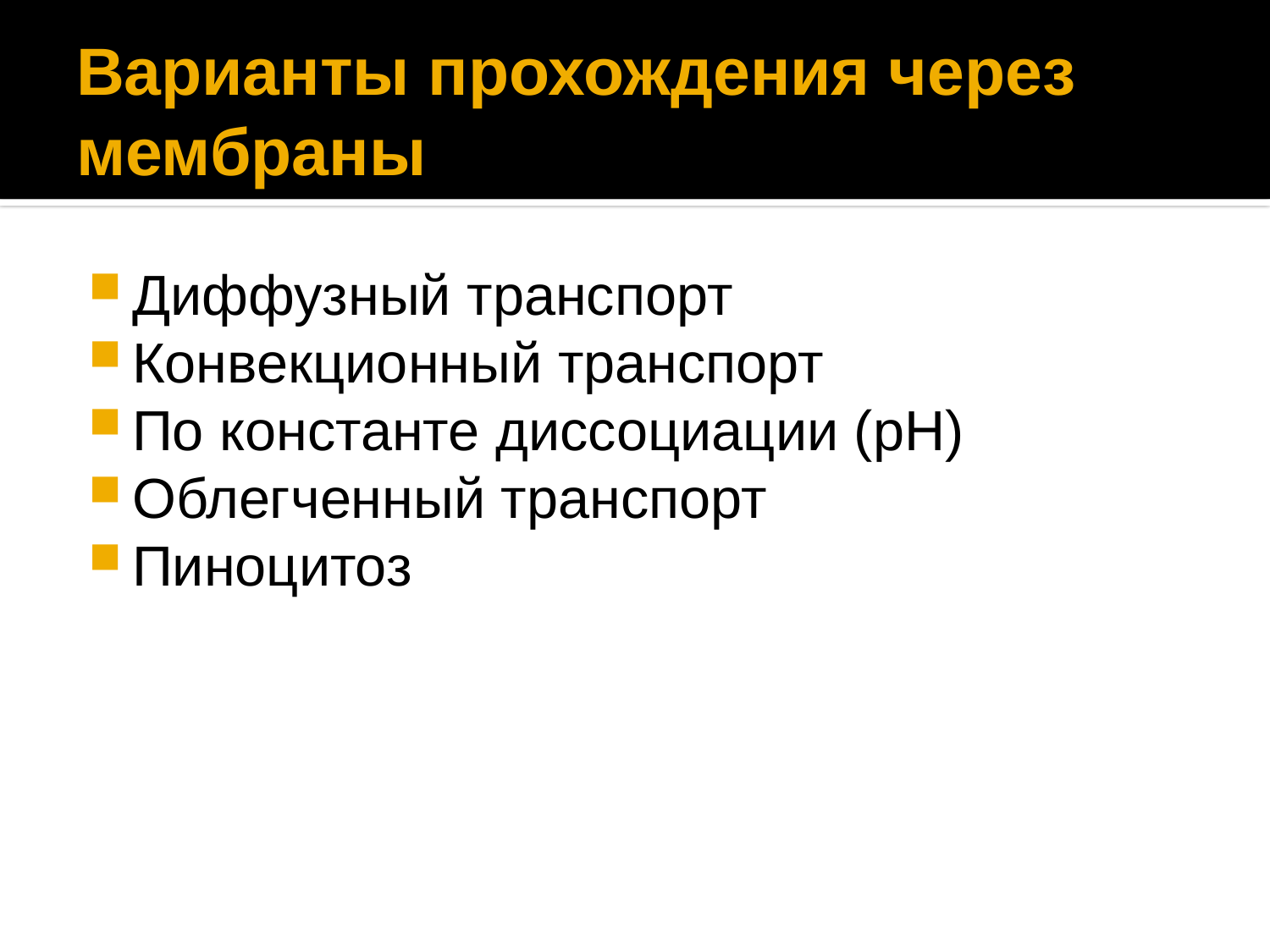

# Варианты прохождения через мембраны
Диффузный транспорт
Конвекционный транспорт
По константе диссоциации (рН)
Облегченный транспорт
Пиноцитоз